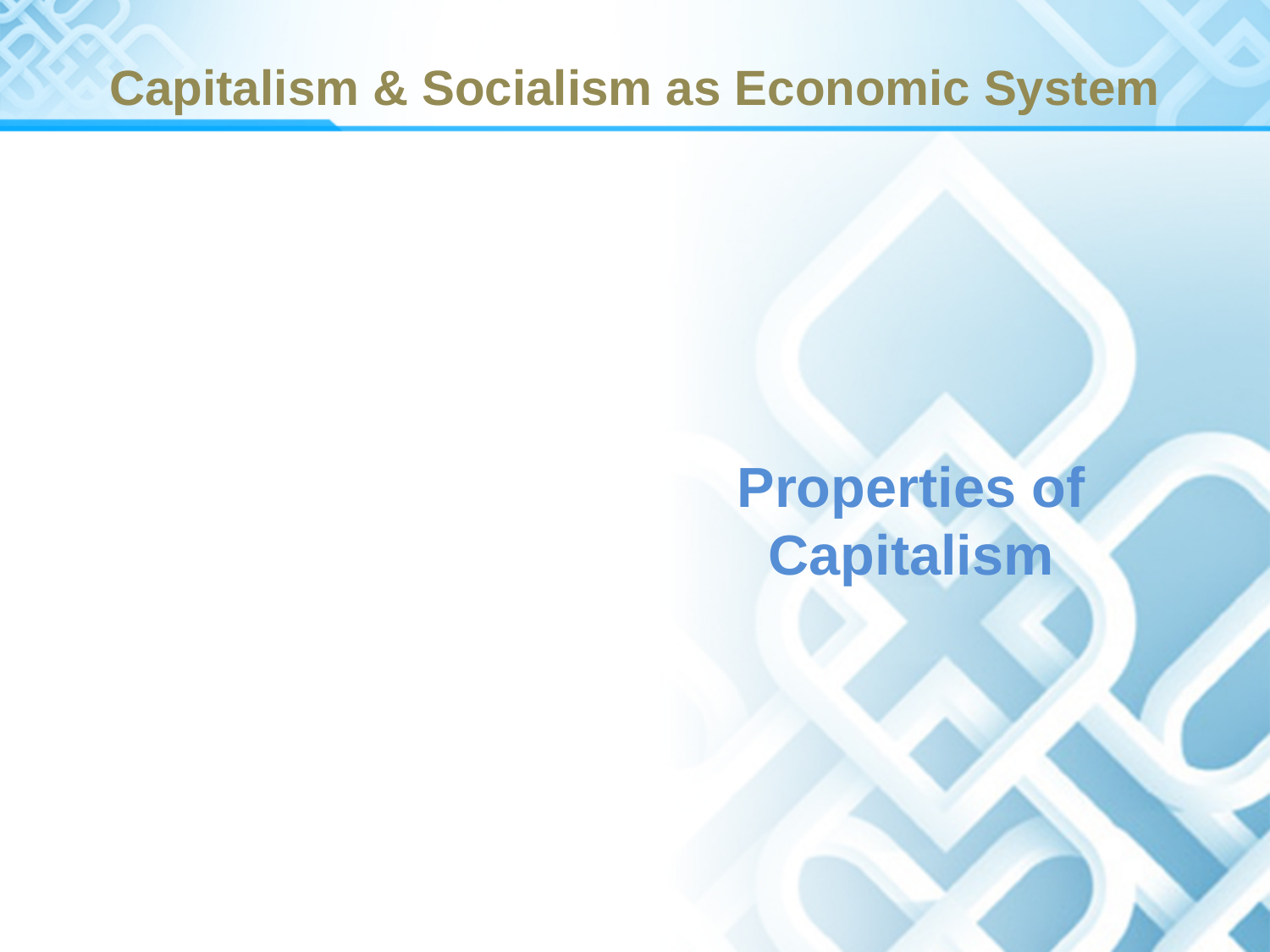

# Capitalism & Socialism as Economic System
Properties of Capitalism